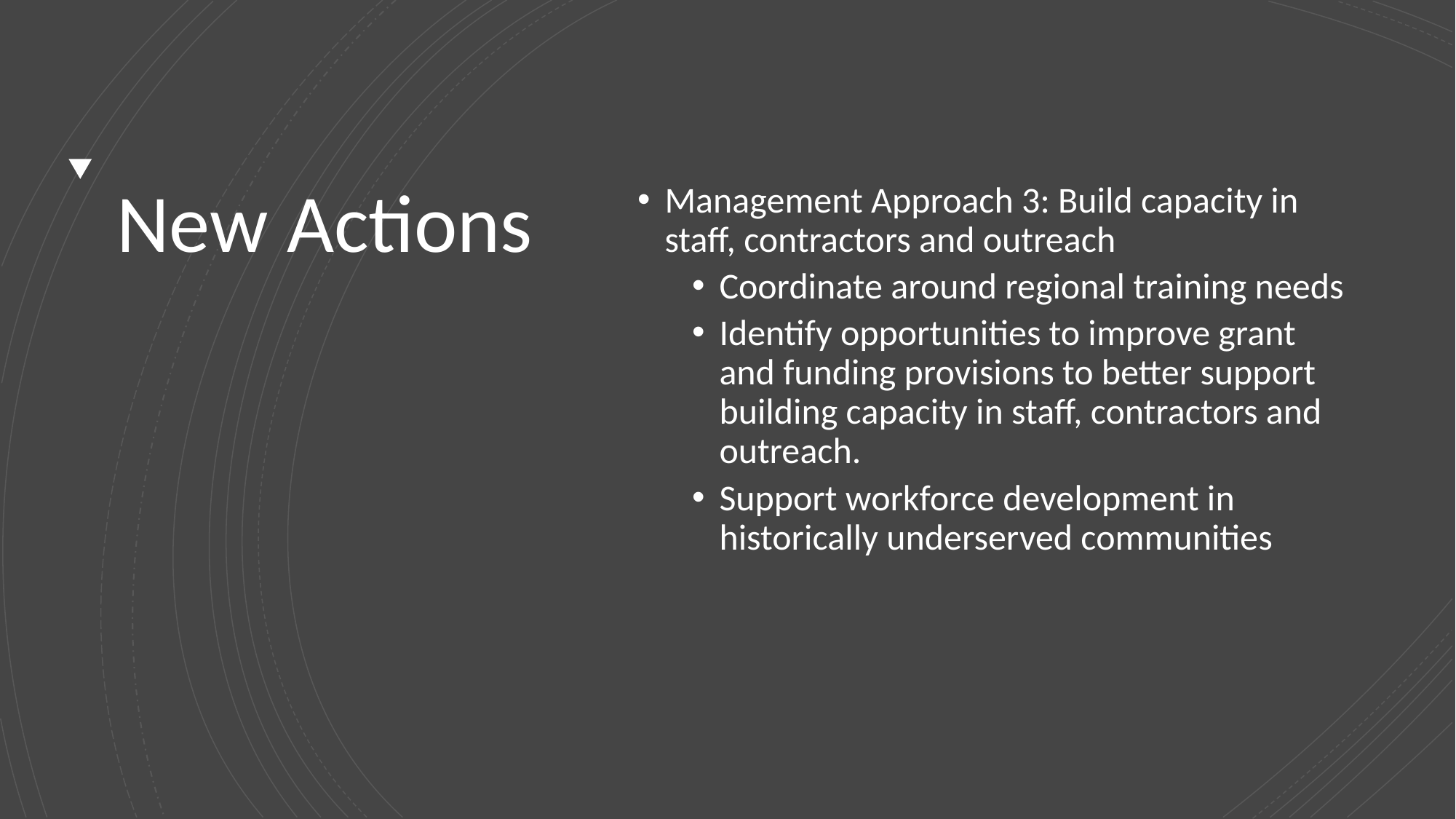

# New Actions
Management Approach 3: Build capacity in staff, contractors and outreach
Coordinate around regional training needs
Identify opportunities to improve grant and funding provisions to better support building capacity in staff, contractors and outreach.
Support workforce development in historically underserved communities